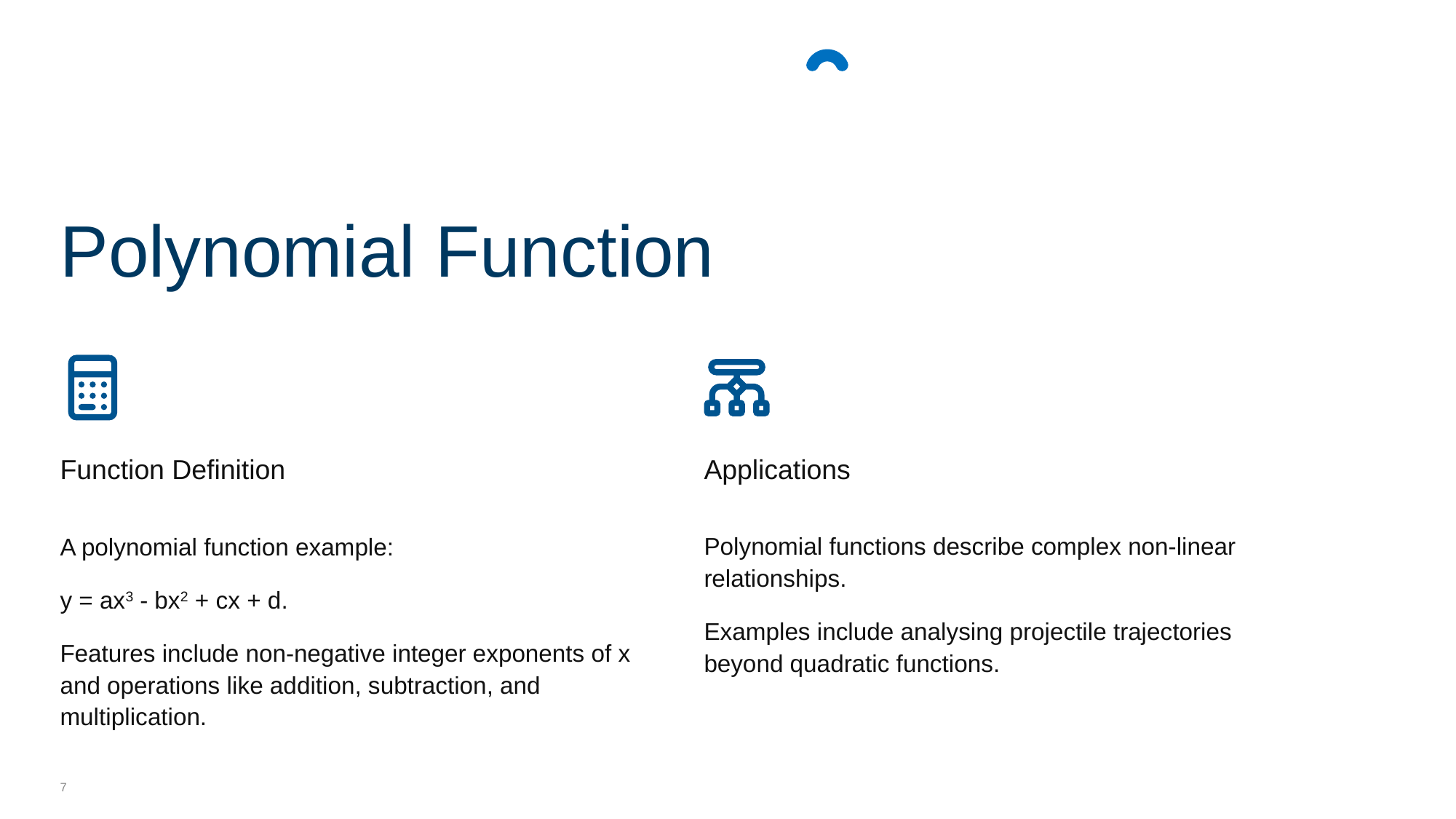

Polynomial Function

Applications
Function Definition
Polynomial functions describe complex non-linear relationships.
Examples include analysing projectile trajectories beyond quadratic functions.
A polynomial function example:
y = ax3 - bx2 + cx + d.
Features include non-negative integer exponents of x and operations like addition, subtraction, and multiplication.
7